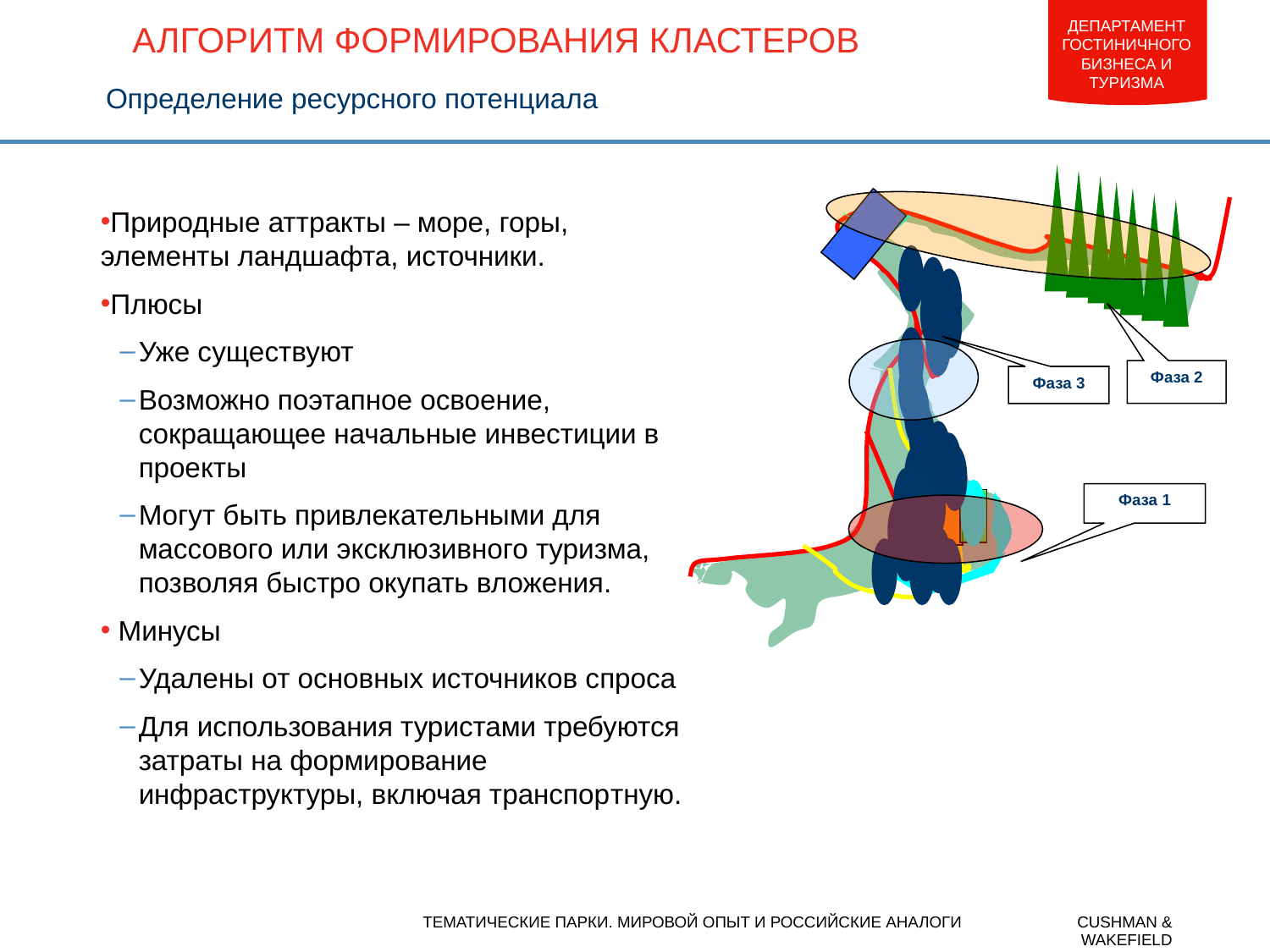

АЛГОРИТМ ФОРМИРОВАНИЯ КЛАСТЕРОВ
Определение ресурсного потенциала

Фаза 2
Фаза 3

Фаза 1

Природные аттракты – море, горы, элементы ландшафта, источники.
Плюсы
Уже существуют
Возможно поэтапное освоение, сокращающее начальные инвестиции в проекты
Могут быть привлекательными для массового или эксклюзивного туризма, позволяя быстро окупать вложения.
 Минусы
Удалены от основных источников спроса
Для использования туристами требуются затраты на формирование инфраструктуры, включая транспортную.